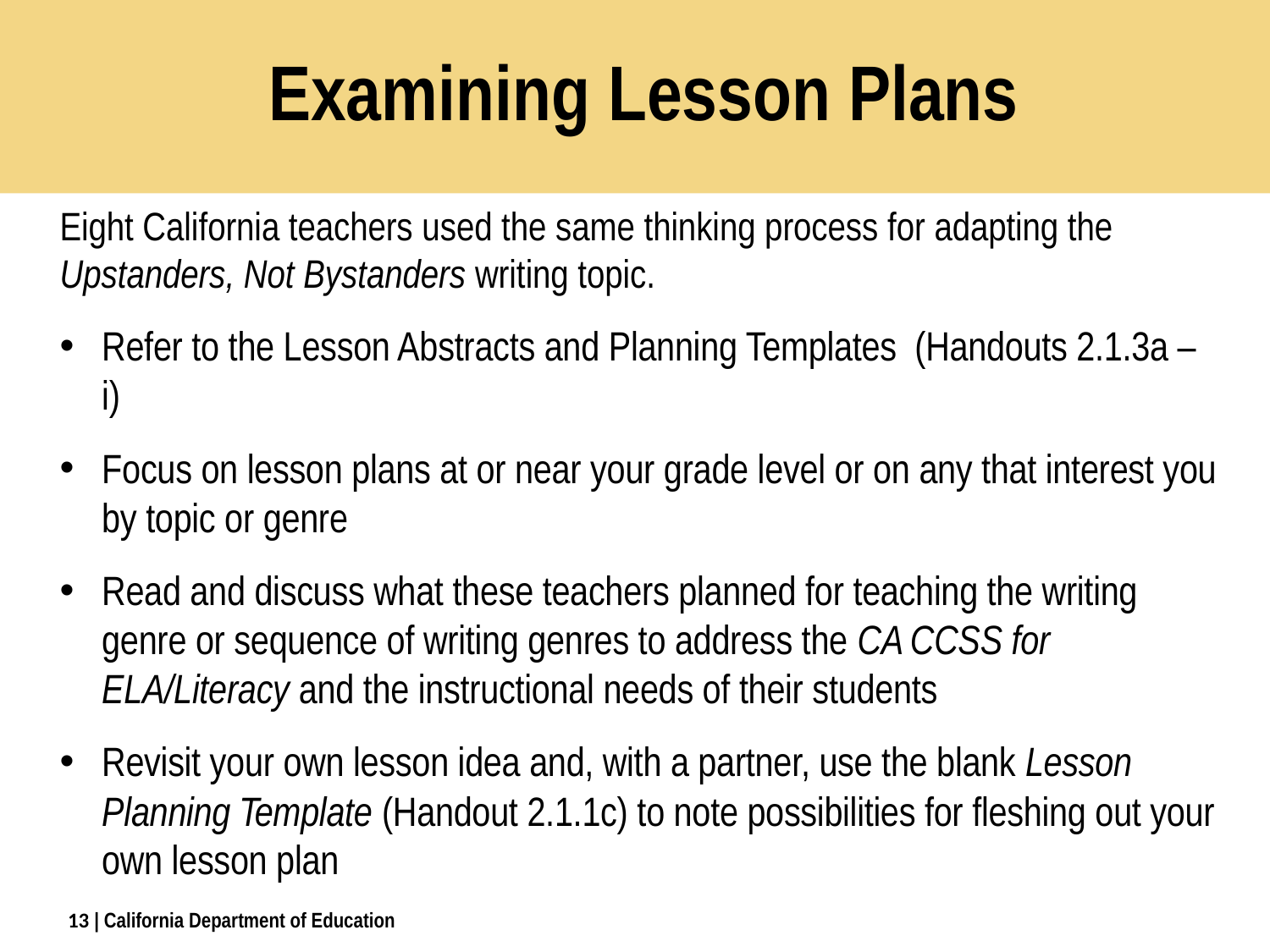

# Examining Lesson Plans
Eight California teachers used the same thinking process for adapting the Upstanders, Not Bystanders writing topic.
Refer to the Lesson Abstracts and Planning Templates  (Handouts 2.1.3a – i)
Focus on lesson plans at or near your grade level or on any that interest you by topic or genre
Read and discuss what these teachers planned for teaching the writing genre or sequence of writing genres to address the CA CCSS for ELA/Literacy and the instructional needs of their students
Revisit your own lesson idea and, with a partner, use the blank Lesson Planning Template (Handout 2.1.1c) to note possibilities for fleshing out your own lesson plan

13
| California Department of Education